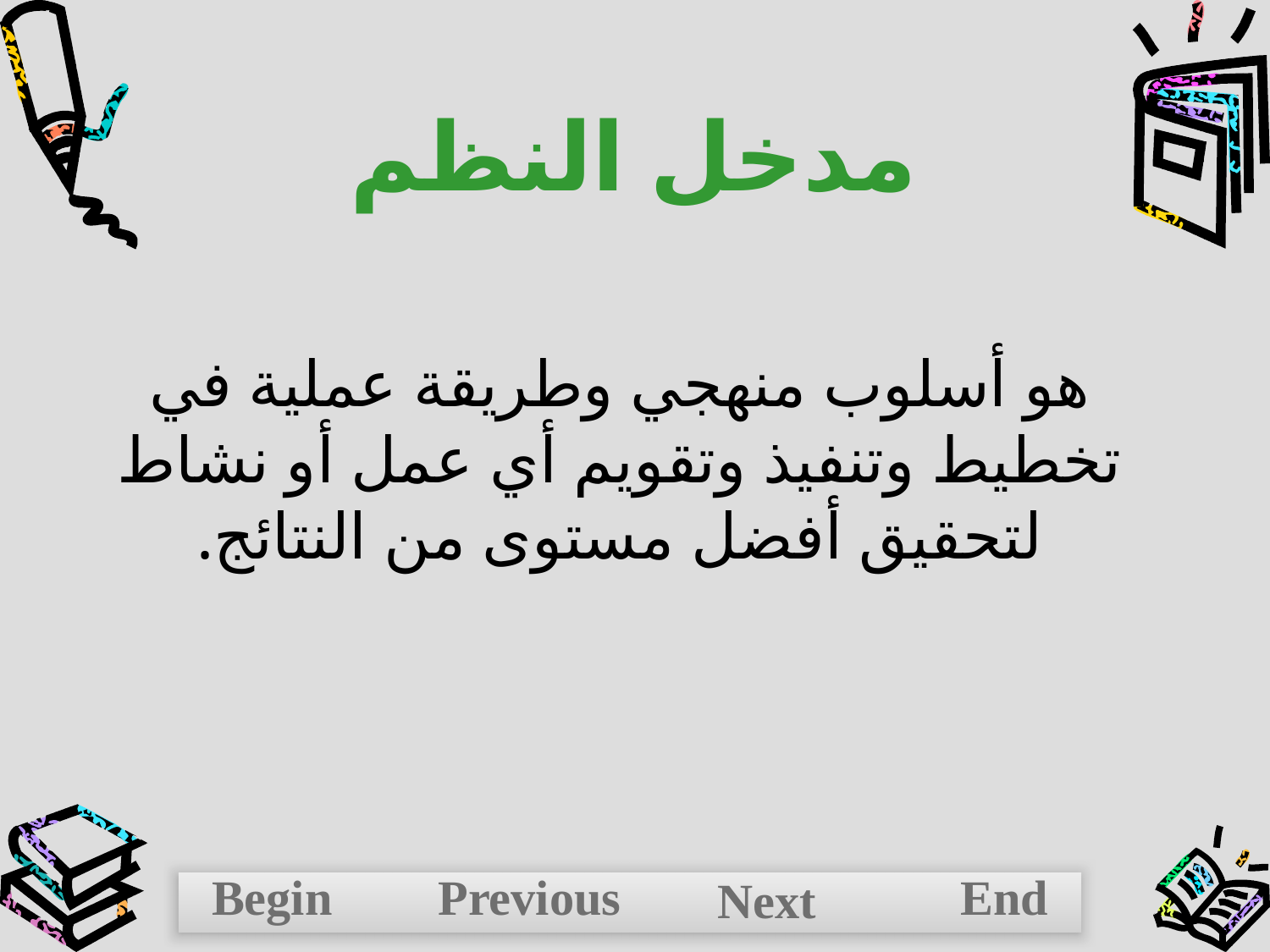

مدخل النظم
هو أسلوب منهجي وطريقة عملية في تخطيط وتنفيذ وتقويم أي عمل أو نشاط لتحقيق أفضل مستوى من النتائج.
Begin
Previous
End
Next